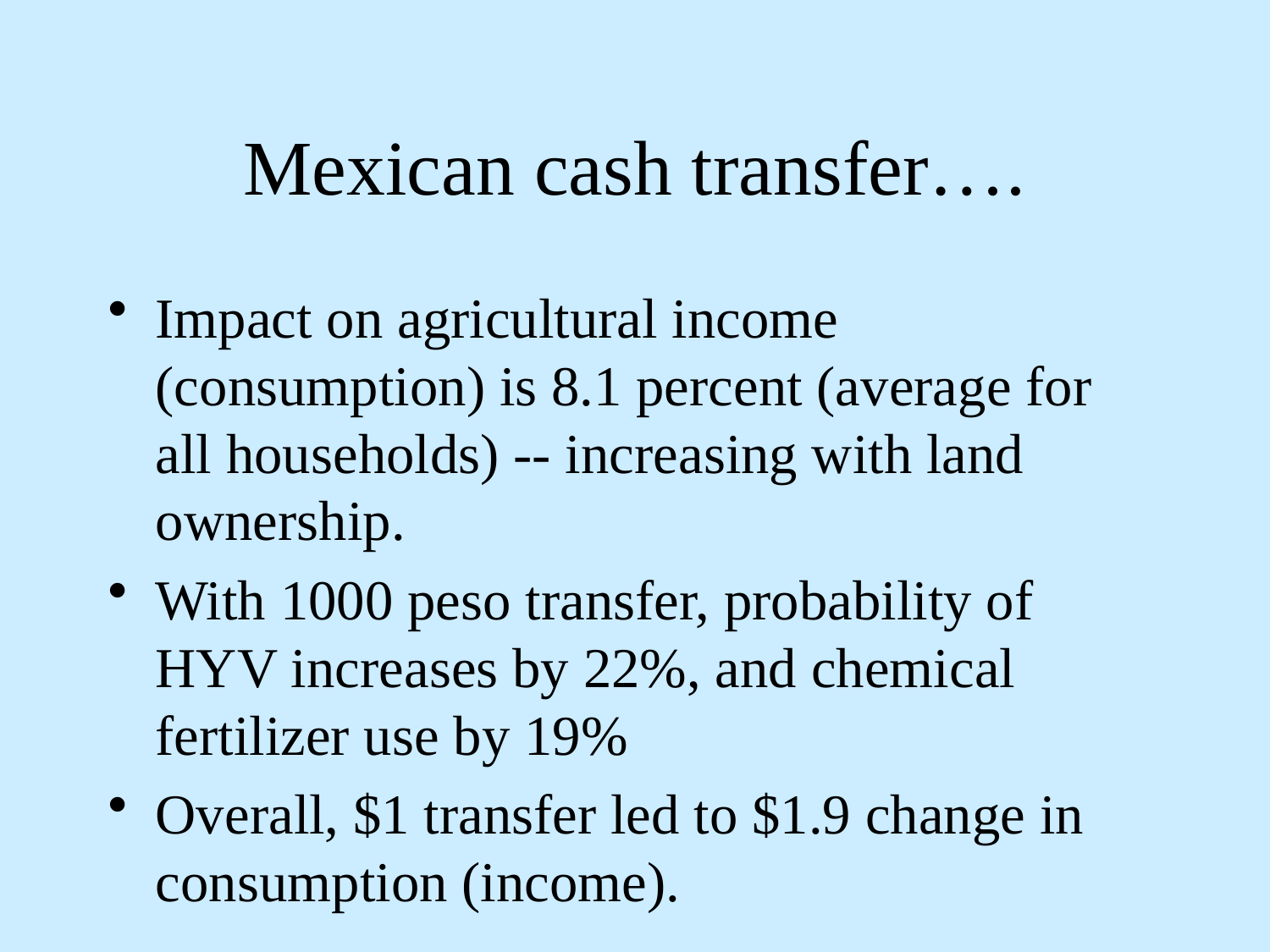

# Mexican cash transfer….
Impact on agricultural income (consumption) is 8.1 percent (average for all households) -- increasing with land ownership.
With 1000 peso transfer, probability of HYV increases by 22%, and chemical fertilizer use by 19%
Overall, $1 transfer led to $1.9 change in consumption (income).